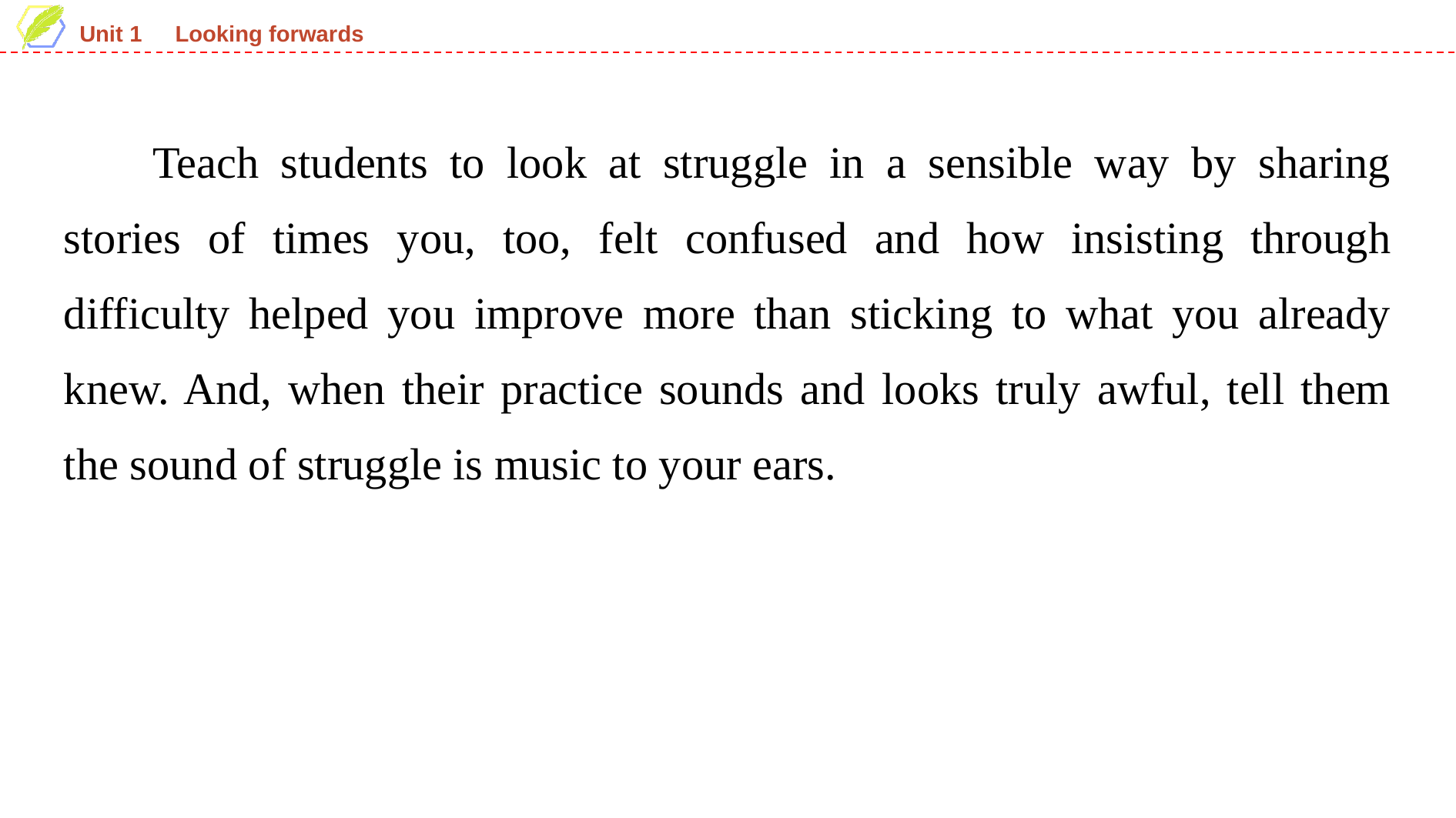

Teach students to look at struggle in a sensible way by sharing stories of times you, too, felt confused and how insisting through difficulty helped you improve more than sticking to what you already knew. And, when their practice sounds and looks truly awful, tell them the sound of struggle is music to your ears.